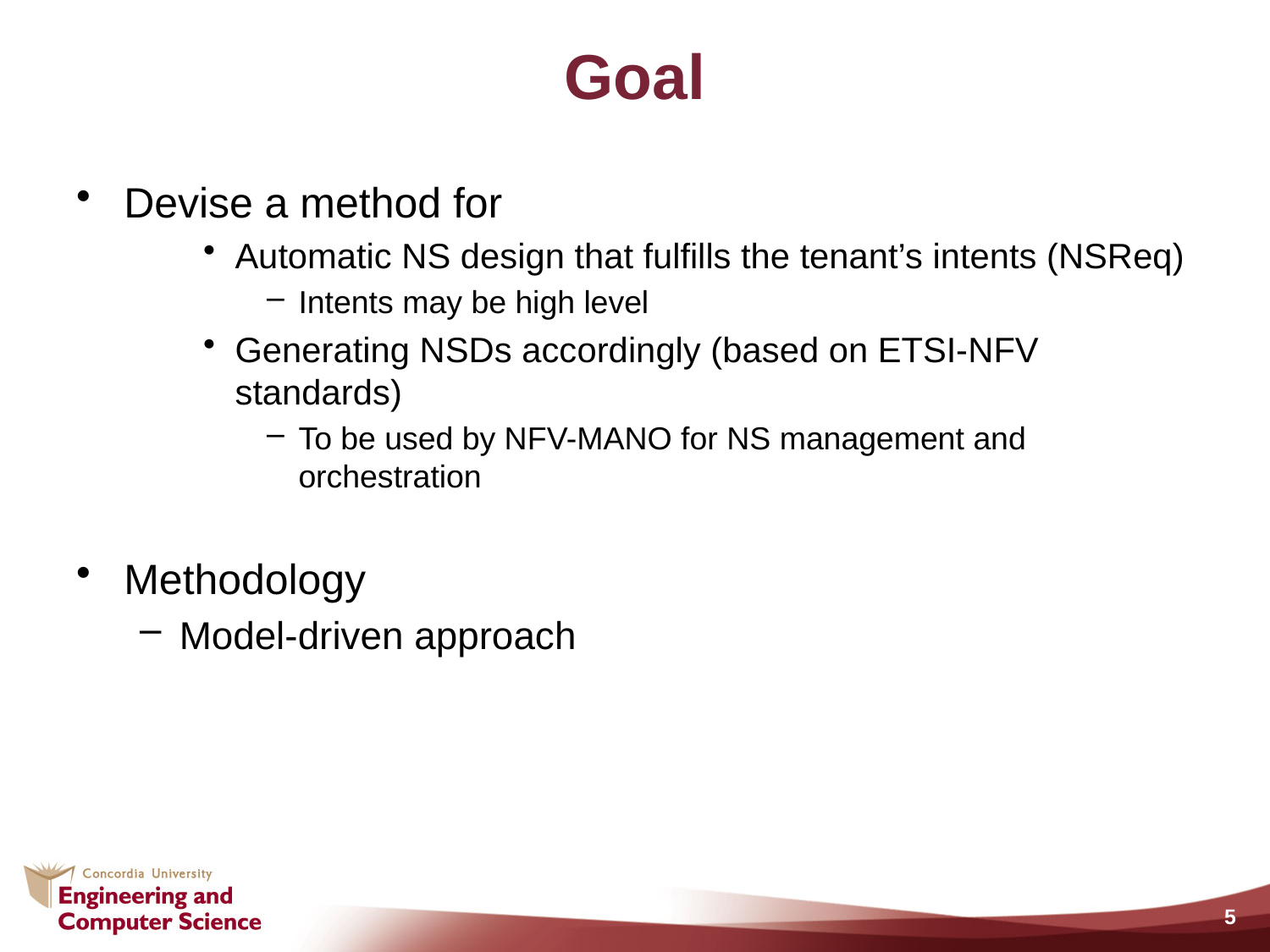

# Goal
Devise a method for
Automatic NS design that fulfills the tenant’s intents (NSReq)
Intents may be high level
Generating NSDs accordingly (based on ETSI-NFV standards)
To be used by NFV-MANO for NS management and orchestration

Methodology
Model-driven approach
5